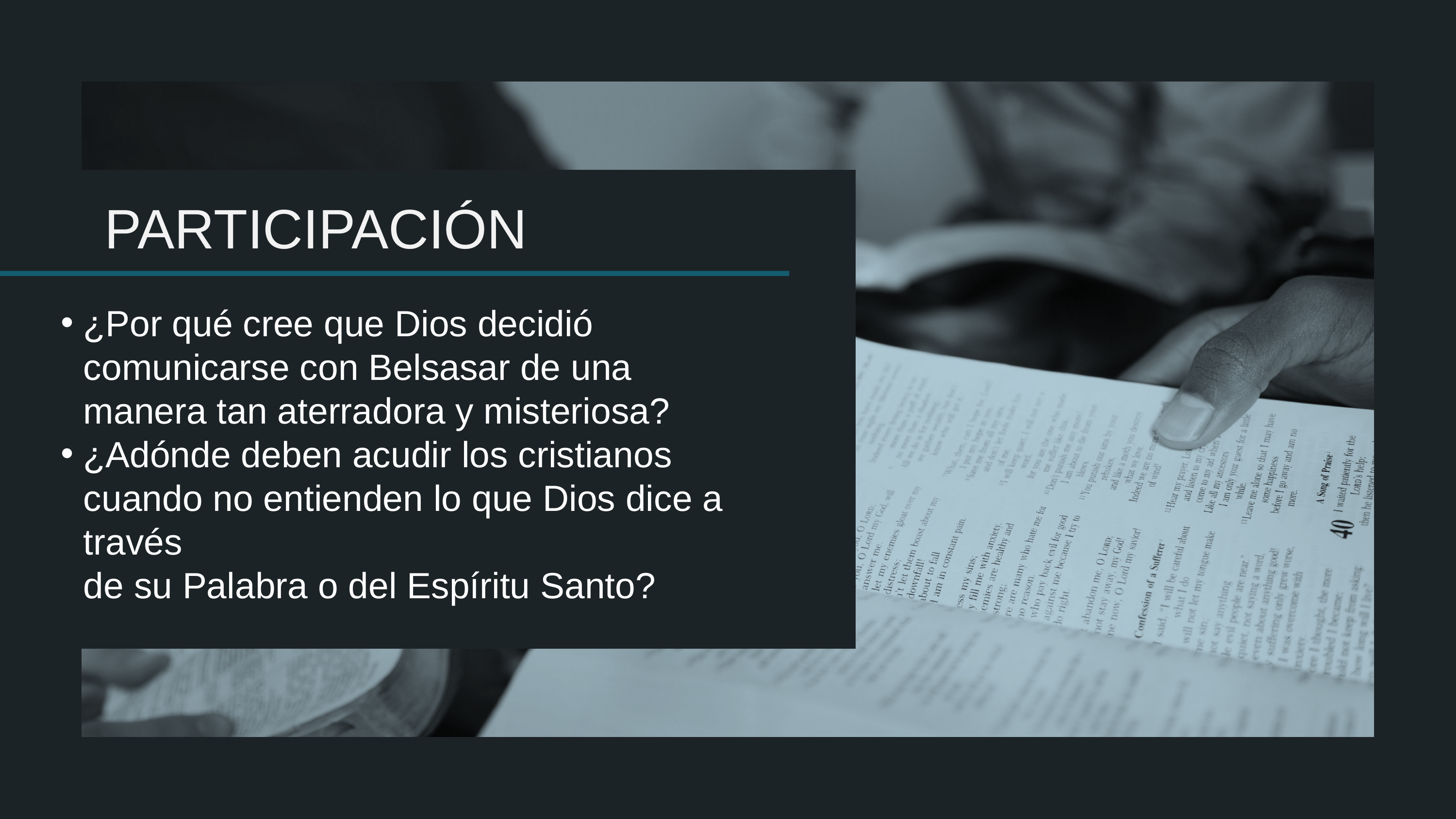

¿Por qué cree que Dios decidió comunicarse con Belsasar de una manera tan aterradora y misteriosa?
¿Adónde deben acudir los cristianos cuando no entienden lo que Dios dice a través
de su Palabra o del Espíritu Santo?